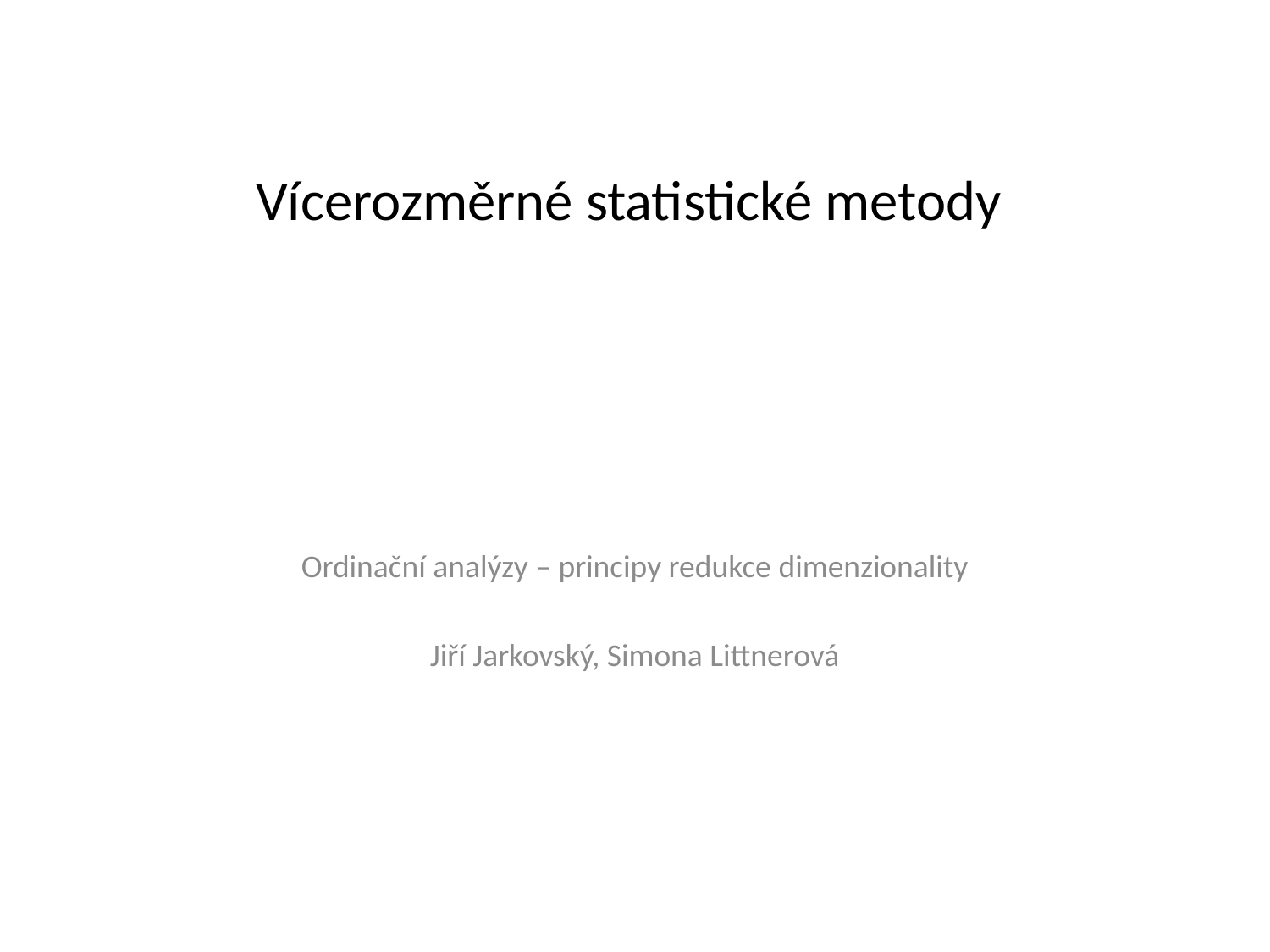

# Vícerozměrné statistické metody
Ordinační analýzy – principy redukce dimenzionality

Jiří Jarkovský, Simona Littnerová